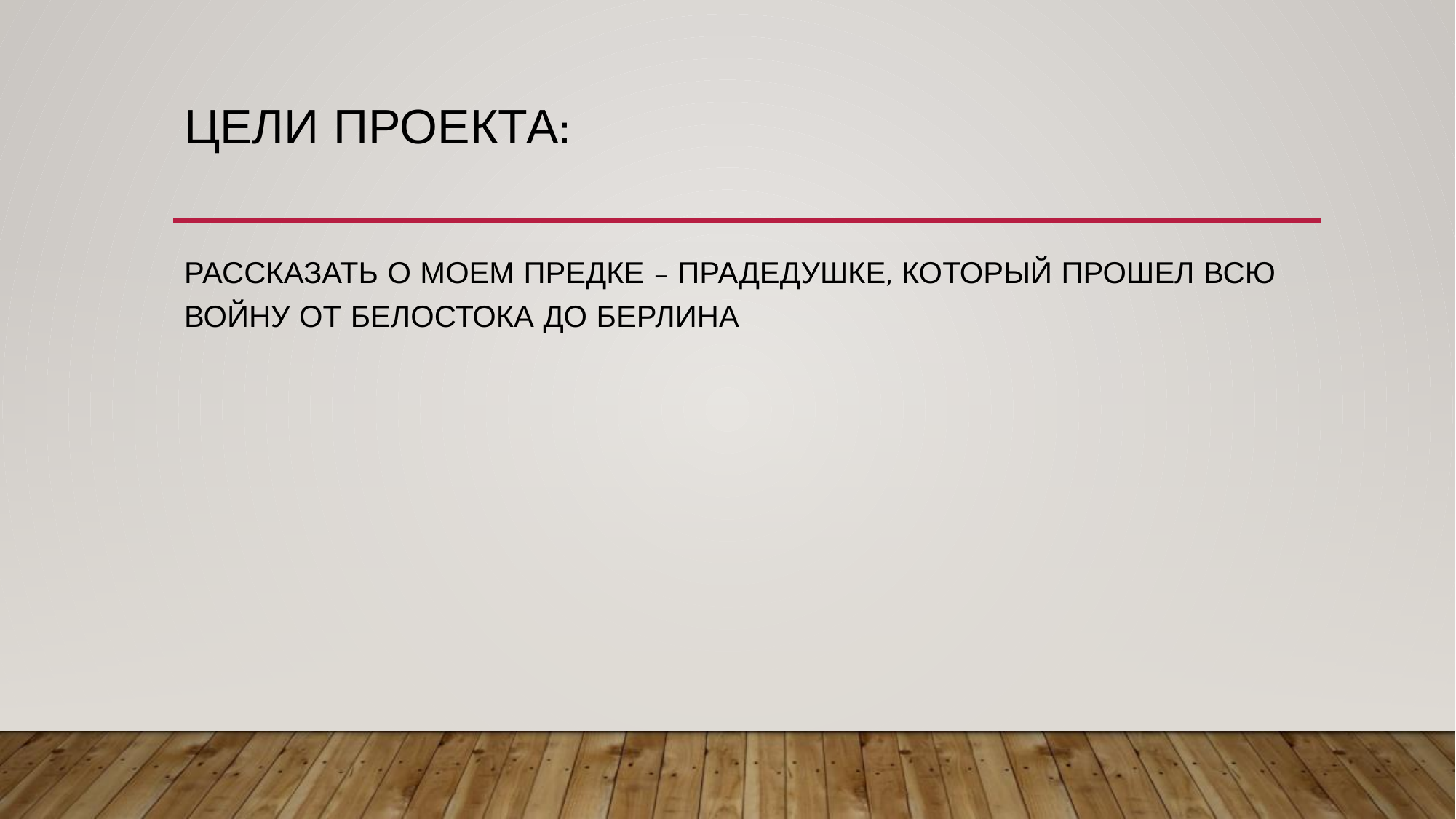

# ЦЕЛИ ПРОЕКТА:
РАССКАЗАТЬ О МОЕМ ПРЕДКЕ – ПРАДЕДУШКЕ, КОТОРЫЙ ПРОШЕЛ ВСЮ ВОЙНУ ОТ БЕЛОСТОКА ДО БЕРЛИНА